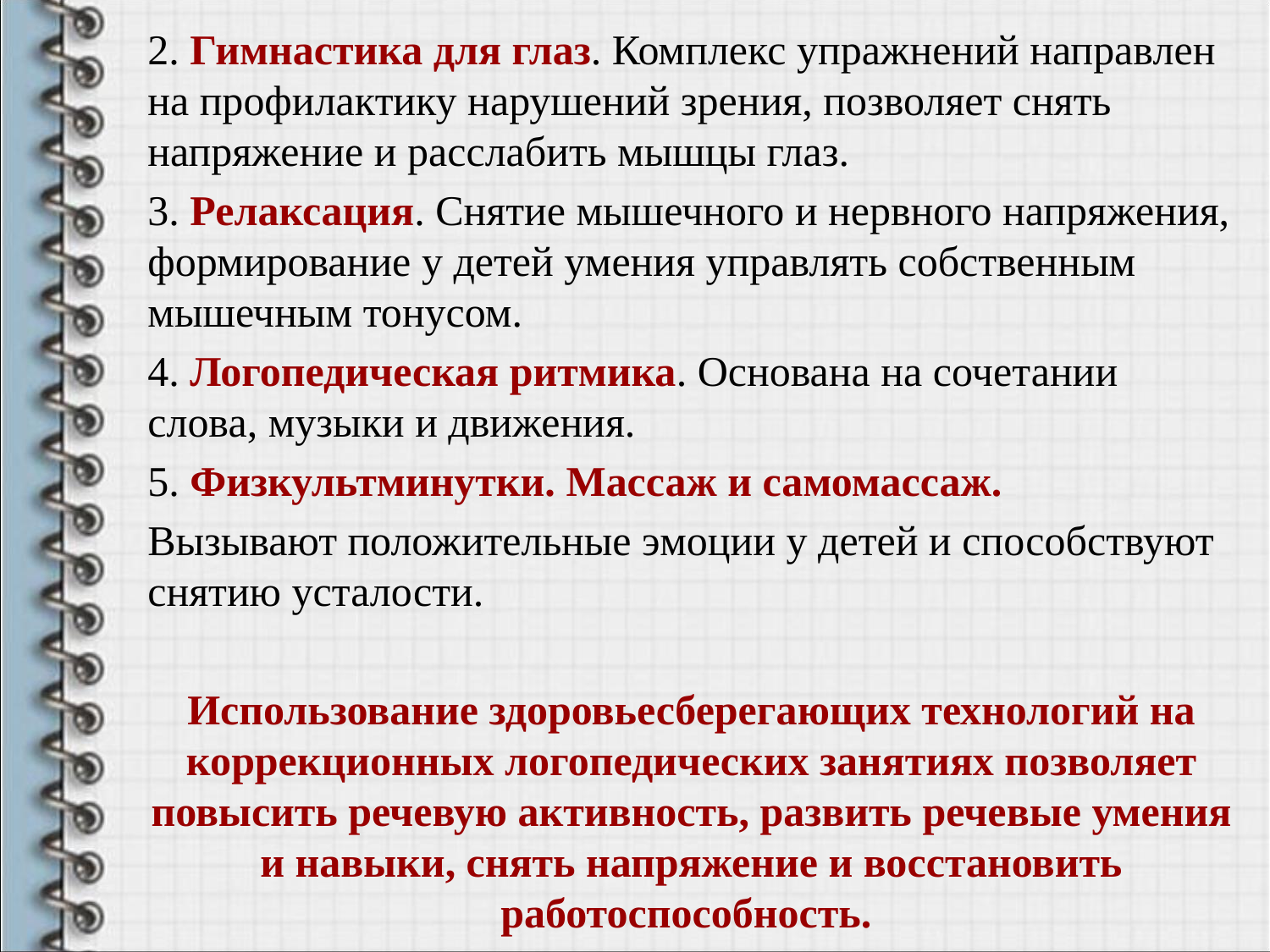

2. Гимнастика для глаз. Комплекс упражнений направлен на профилактику нарушений зрения, позволяет снять напряжение и расслабить мышцы глаз.
3. Релаксация. Снятие мышечного и нервного напряжения, формирование у детей умения управлять собственным мышечным тонусом.
4. Логопедическая ритмика. Основана на сочетании слова, музыки и движения.
5. Физкультминутки. Массаж и самомассаж.
Вызывают положительные эмоции у детей и способствуют снятию усталости.

Использование здоровьесберегающих технологий на коррекционных логопедических занятиях позволяет повысить речевую активность, развить речевые умения и навыки, снять напряжение и восстановить работоспособность.